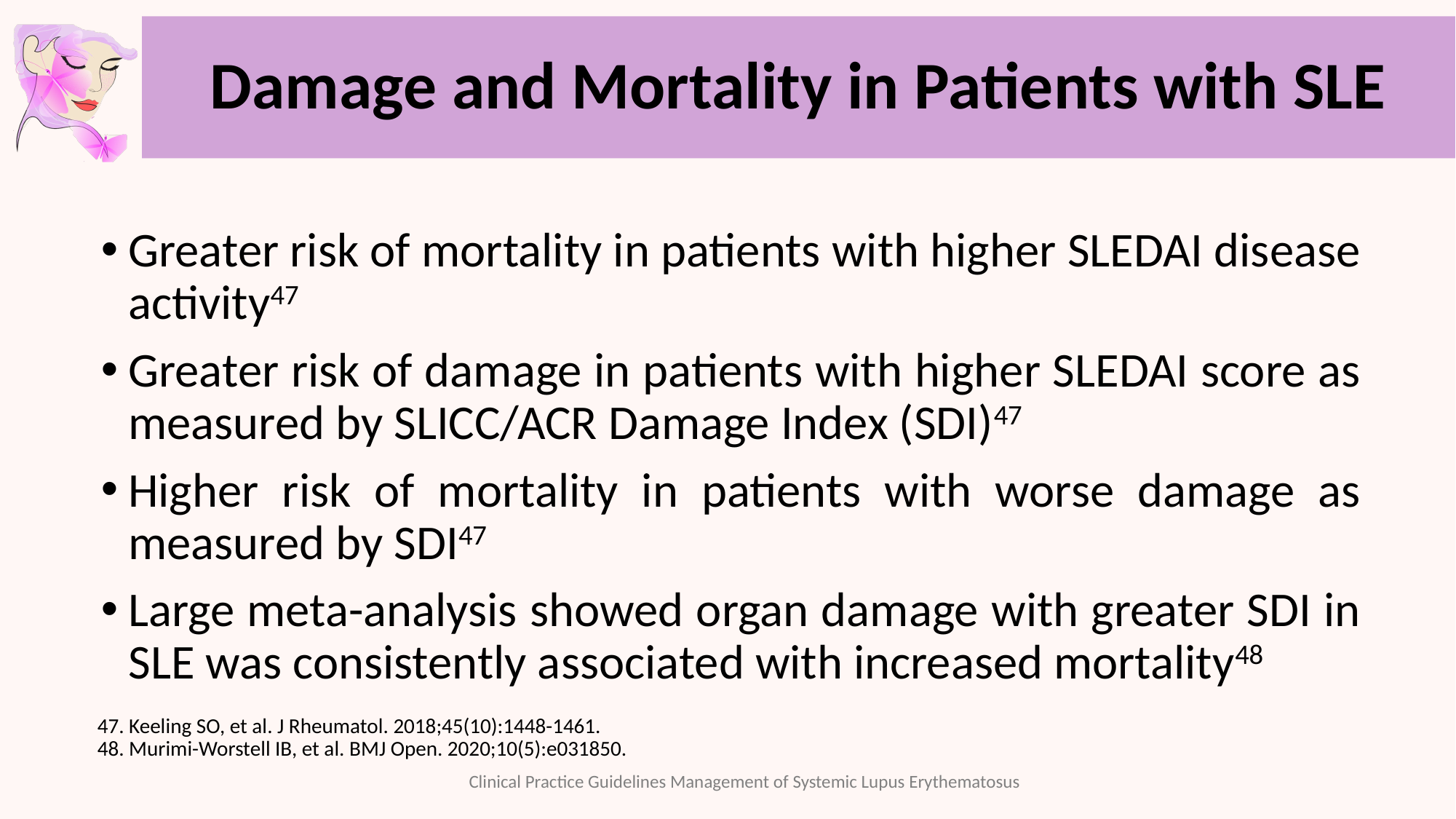

# Damage and Mortality in Patients with SLE
Greater risk of mortality in patients with higher SLEDAI disease activity47
Greater risk of damage in patients with higher SLEDAI score as measured by SLICC/ACR Damage Index (SDI)47
Higher risk of mortality in patients with worse damage as measured by SDI47
Large meta-analysis showed organ damage with greater SDI in SLE was consistently associated with increased mortality48
47. Keeling SO, et al. J Rheumatol. 2018;45(10):1448-1461.
48. Murimi-Worstell IB, et al. BMJ Open. 2020;10(5):e031850.